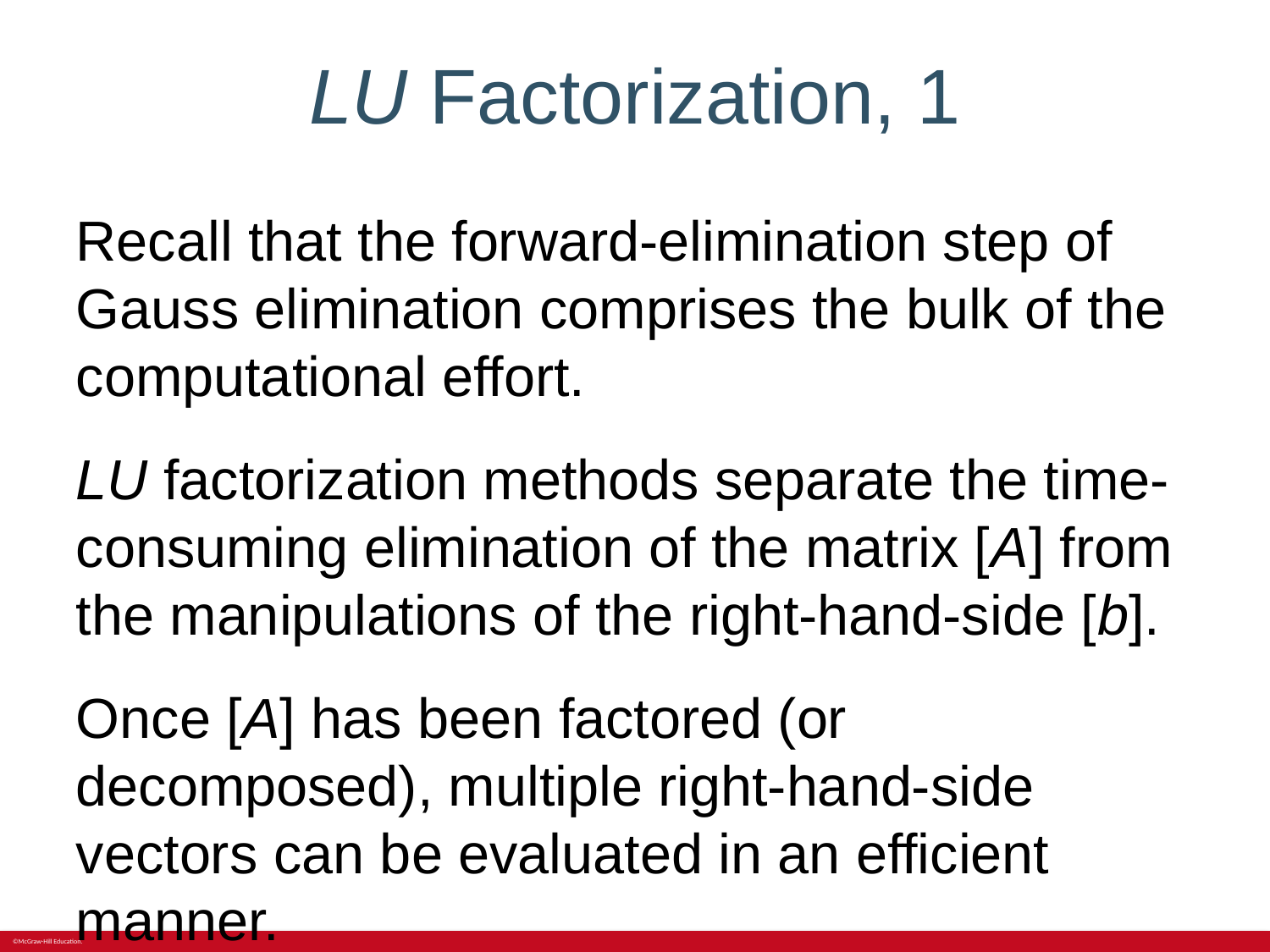

# LU Factorization, 1
Recall that the forward-elimination step of Gauss elimination comprises the bulk of the computational effort.
LU factorization methods separate the time-consuming elimination of the matrix [A] from the manipulations of the right-hand-side [b].
Once [A] has been factored (or decomposed), multiple right-hand-side vectors can be evaluated in an efficient manner.